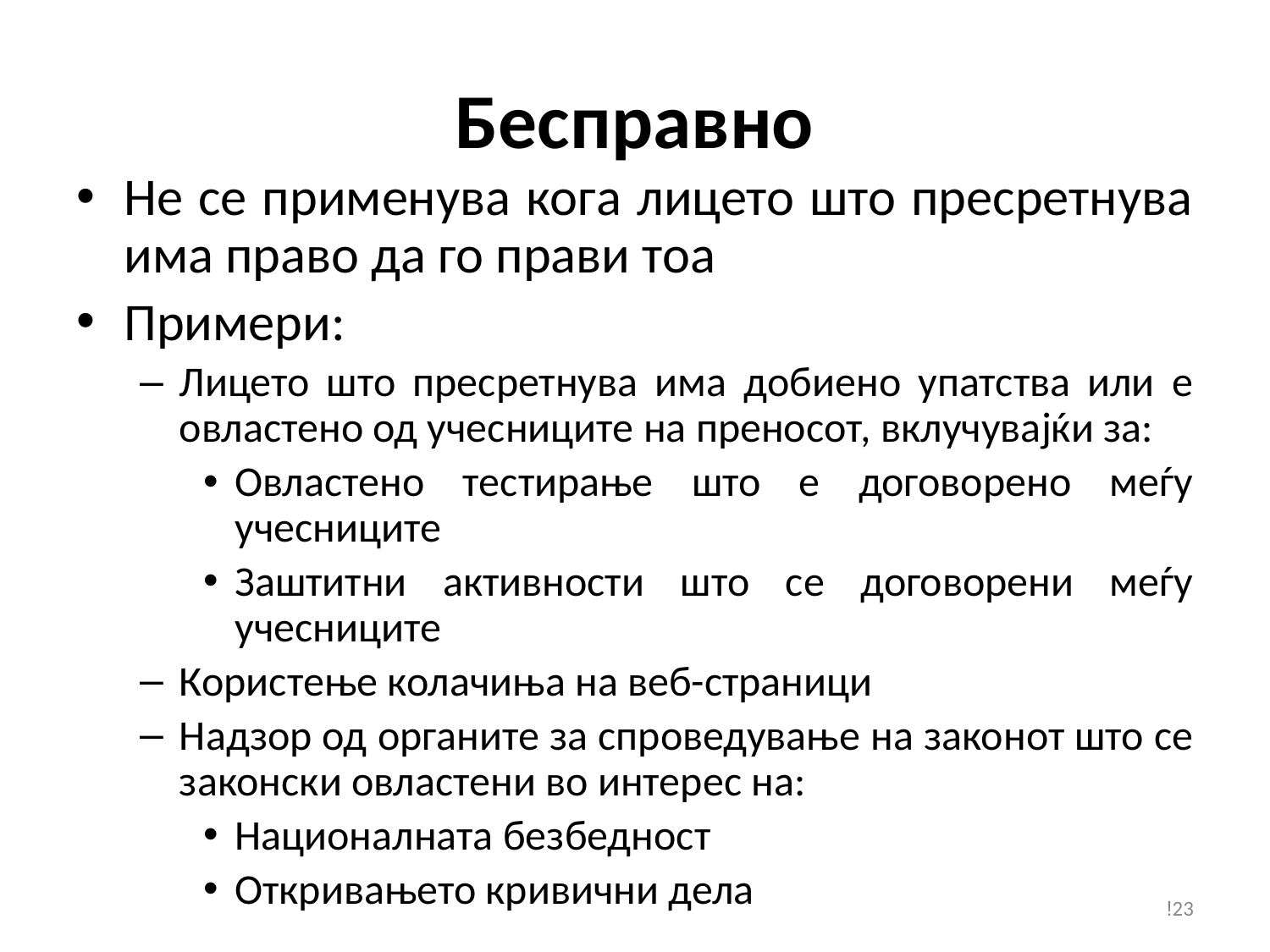

# Бесправно
Не се применува кога лицето што пресретнува има право да го прави тоа
Примери:
Лицето што пресретнува има добиено упатства или е овластено од учесниците на преносот, вклучувајќи за:
Овластено тестирање што е договорено меѓу учесниците
Заштитни активности што се договорени меѓу учесниците
Користење колачиња на веб-страници
Надзор од органите за спроведување на законот што се законски овластени во интерес на:
Националната безбедност
Откривањето кривични дела
!23